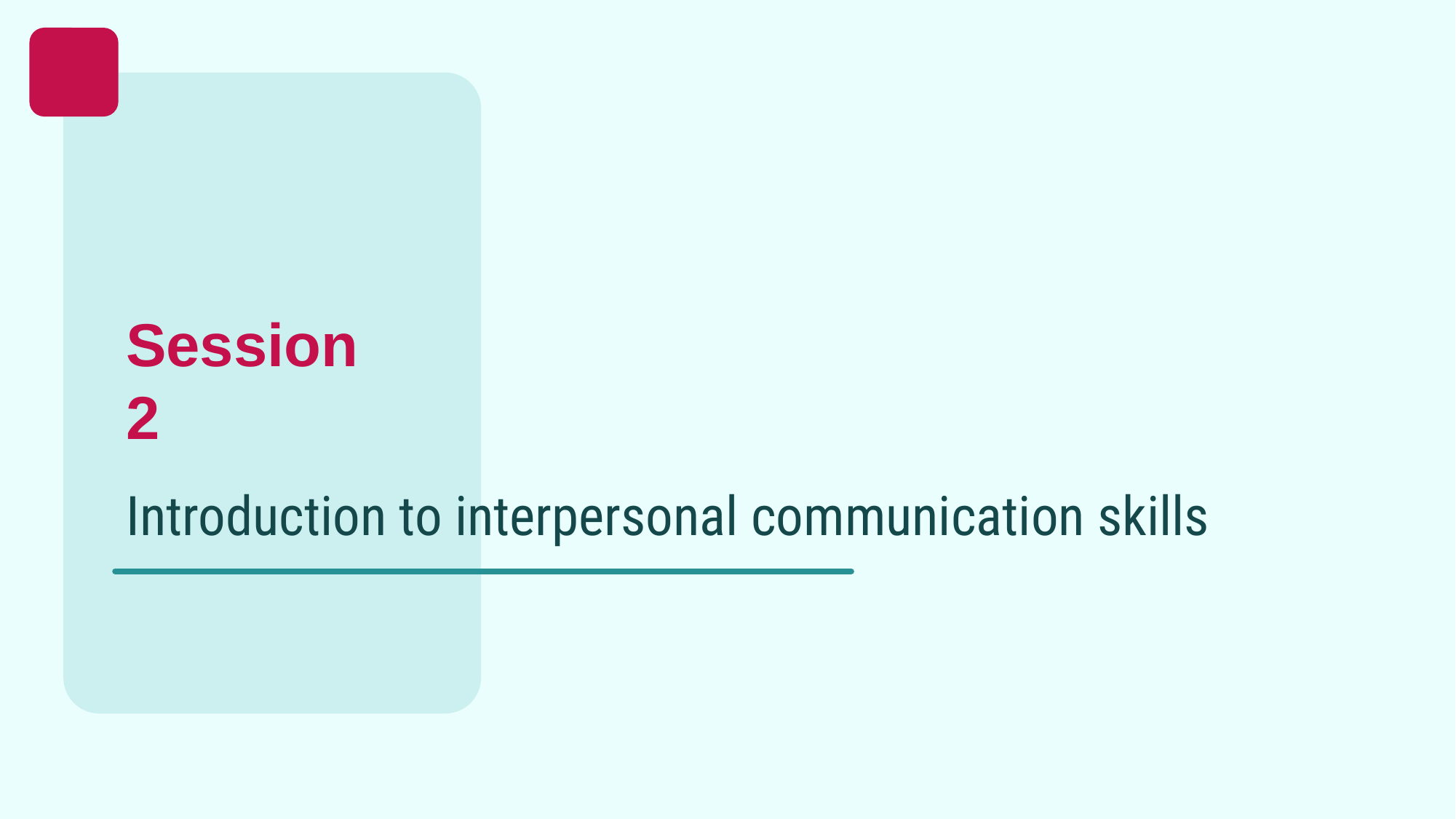

Introduction to interpersonal communication skills
Session 2